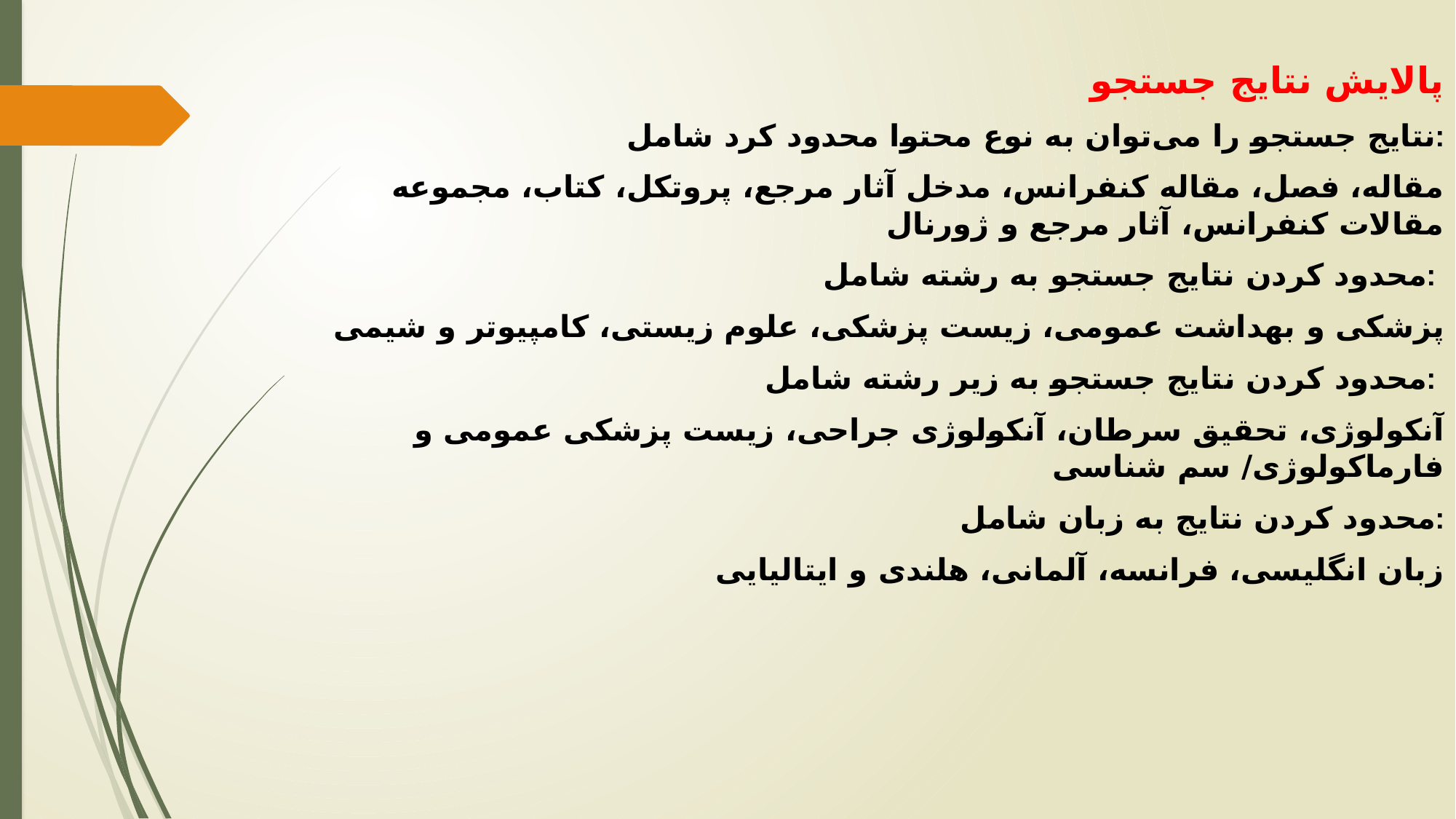

پالایش نتایج جستجو
نتایج جستجو را می‌توان به نوع محتوا محدود کرد شامل:
مقاله، فصل، مقاله کنفرانس، مدخل آثار مرجع، پروتکل، کتاب، مجموعه مقالات کنفرانس، آثار مرجع و ژورنال
محدود کردن نتایج جستجو به رشته شامل:
پزشکی و بهداشت عمومی، زیست پزشکی، علوم زیستی، کامپیوتر و شیمی
محدود کردن نتایج جستجو به زیر رشته شامل:
آنکولوژی، تحقیق سرطان، آنکولوژی جراحی، زیست پزشکی عمومی و فارماکولوژی/ سم شناسی
محدود کردن نتایج به زبان شامل:
زبان انگلیسی، فرانسه، آلمانی، هلندی و ایتالیایی